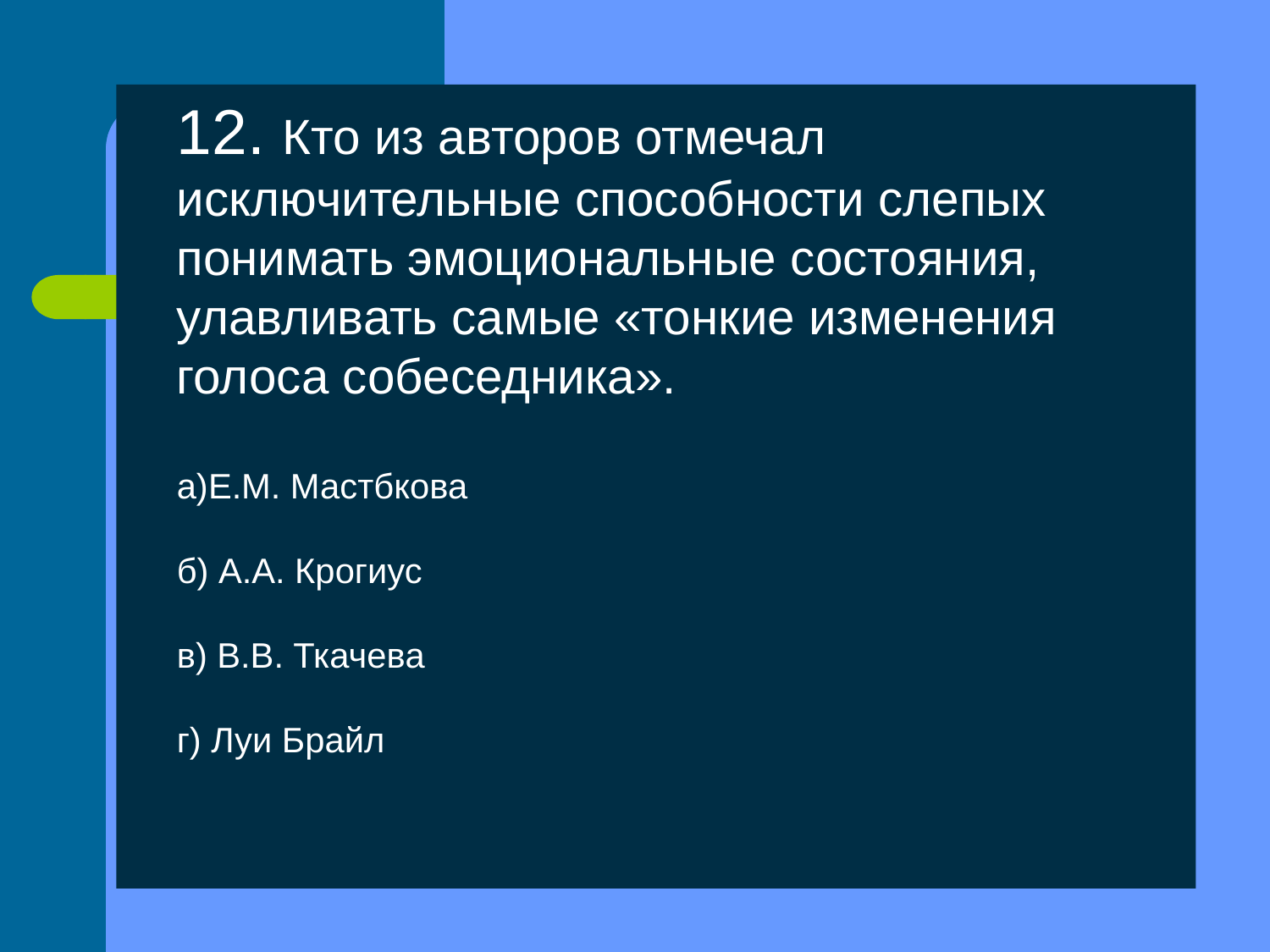

12. Кто из авторов отмечал
исключительные способности слепых понимать эмоциональные состояния, улавливать самые «тонкие изменения голоса собеседника».

а)Е.М. Мастбкова

б) А.А. Крогиус

в) В.В. Ткачева

г) Луи Брайл